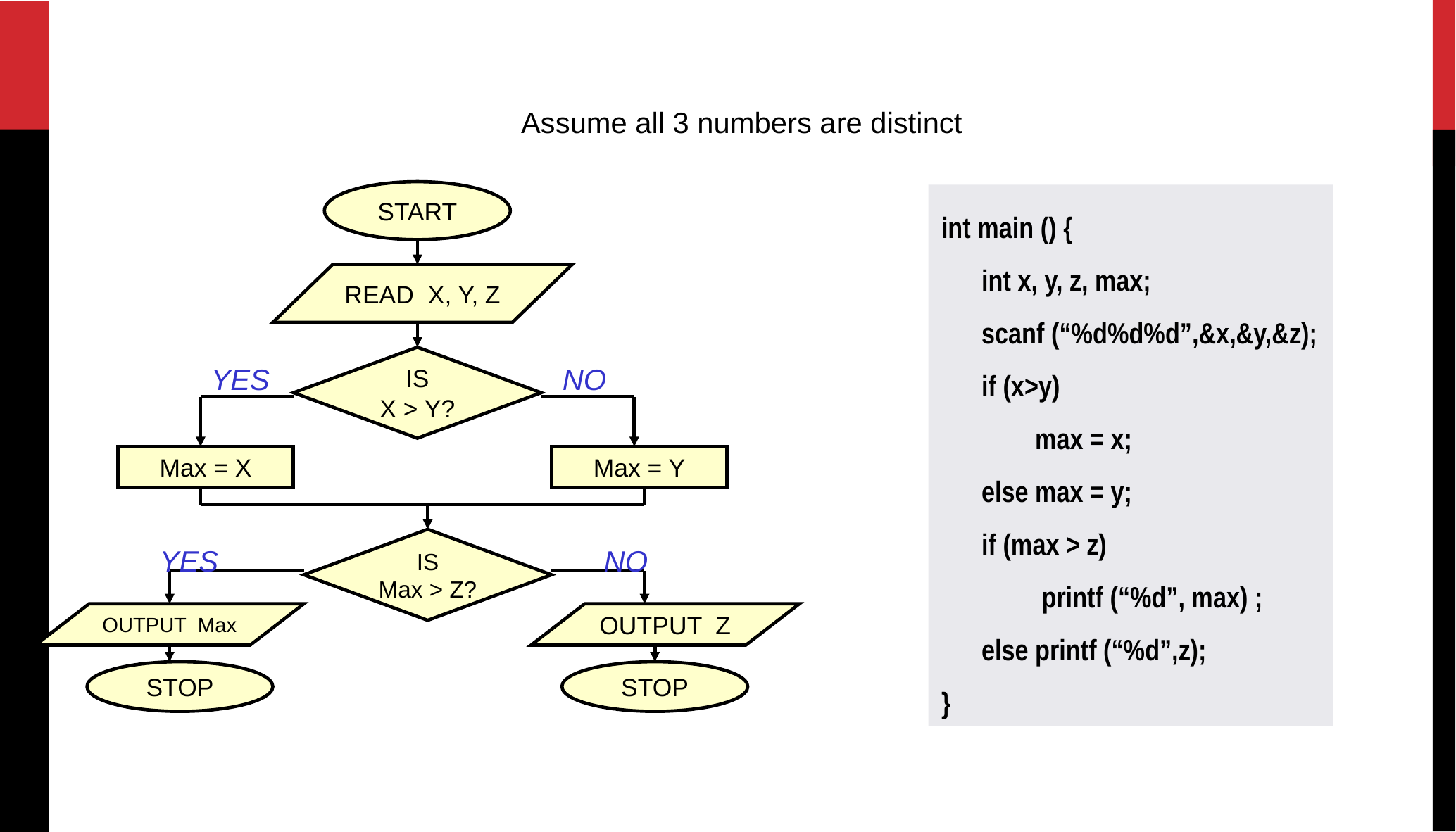

Assume all 3 numbers are distinct
START
READ  X, Y, Z
IS
X > Y?
YES
NO
Max = X
Max = Y
IS
Max > Z?
YES
NO
OUTPUT  Max
OUTPUT  Z
STOP
STOP
int main () {
      int x, y, z, max;
      scanf (“%d%d%d”,&x,&y,&z);
      if (x>y)
              max = x;
      else max = y;
      if (max > z)
               printf (“%d”, max) ;
      else printf (“%d”,z);
}